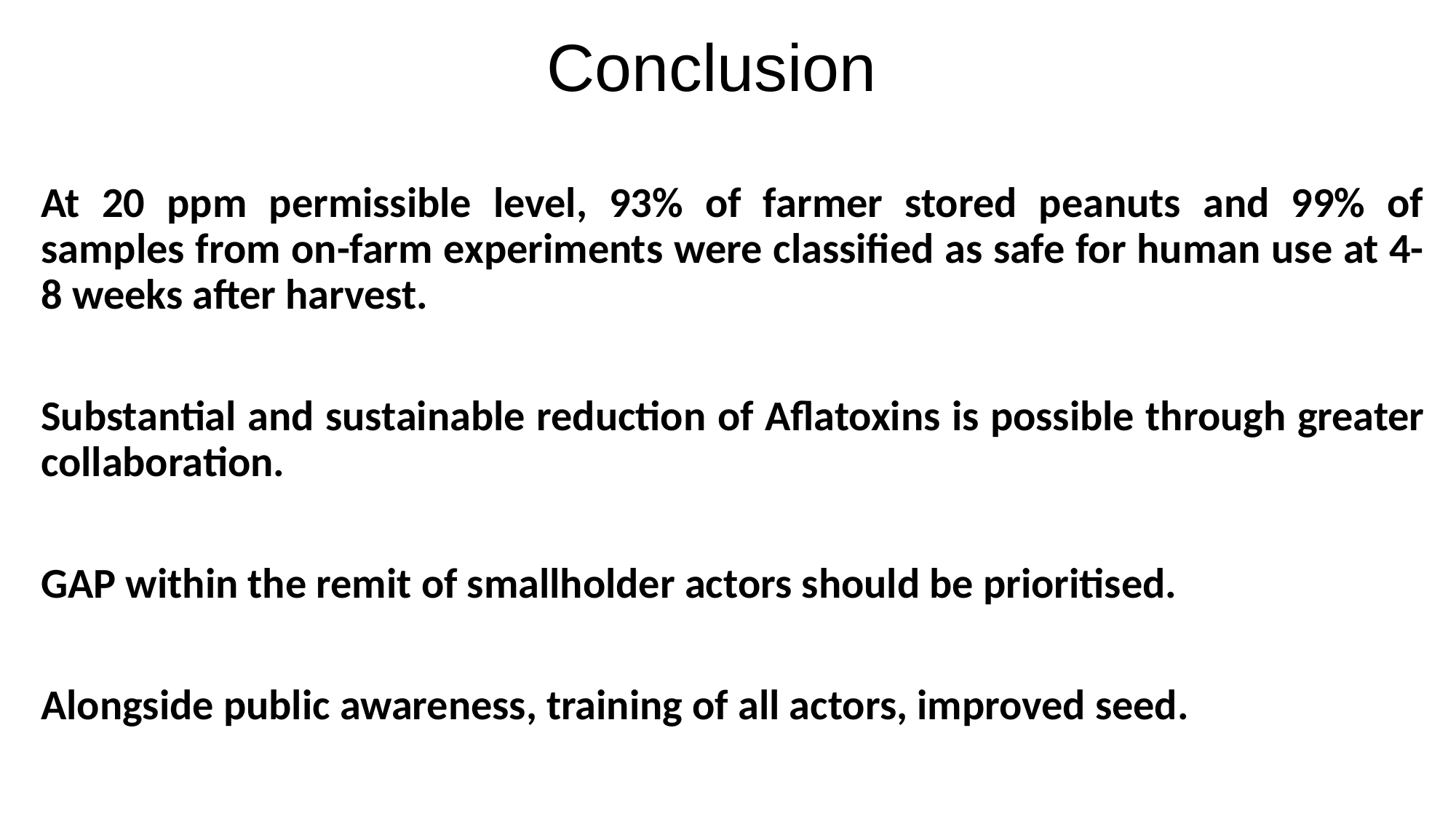

# Conclusion

At 20 ppm permissible level, 93% of farmer stored peanuts and 99% of samples from on-farm experiments were classified as safe for human use at 4-8 weeks after harvest.

Substantial and sustainable reduction of Aflatoxins is possible through greater collaboration.

GAP within the remit of smallholder actors should be prioritised.

Alongside public awareness, training of all actors, improved seed.